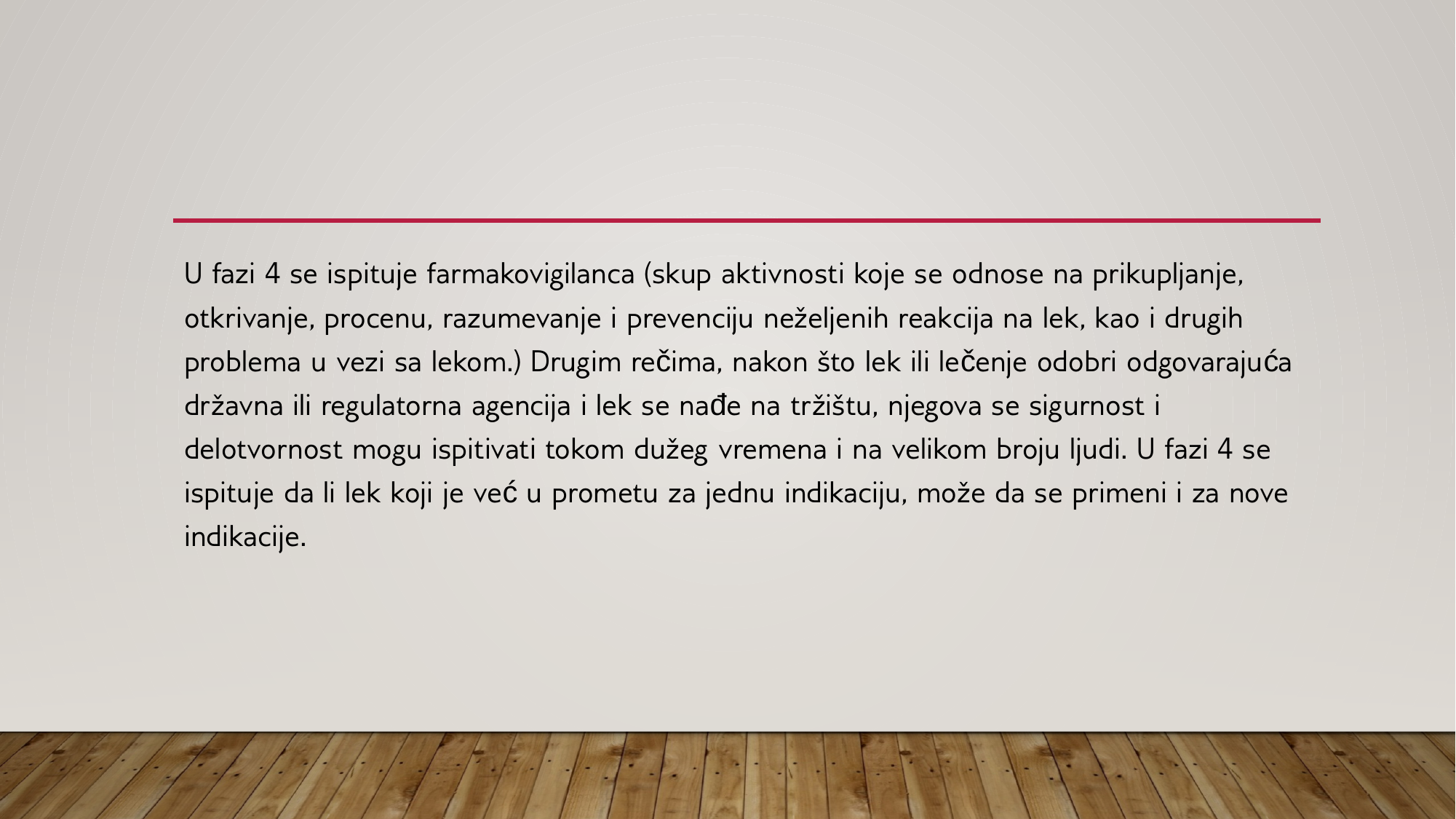

#
U fazi 4 se ispituje farmakovigilanca (skup aktivnosti koje se odnose na prikupljanje, otkrivanje, procenu, razumevanje i prevenciju neželjenih reakcija na lek, kao i drugih problema u vezi sa lekom.) Drugim rečima, nakon što lek ili lečenje odobri odgovarajuća državna ili regulatorna agencija i lek se nađe na tržištu, njegova se sigurnost i delotvornost mogu ispitivati tokom dužeg vremena i na velikom broju ljudi. U fazi 4 se ispituje da li lek koji je već u prometu za jednu indikaciju, može da se primeni i za nove indikacije.